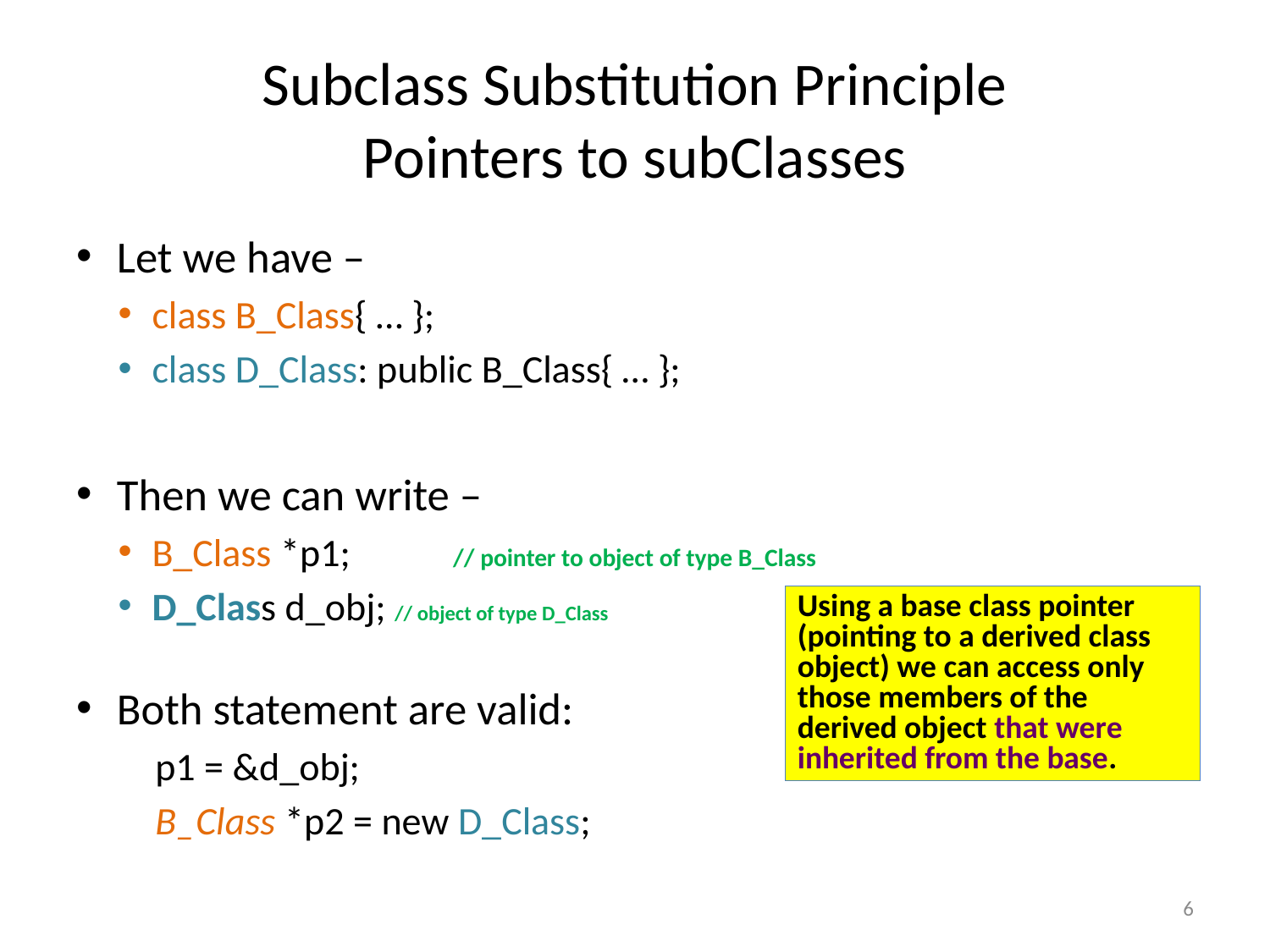

# Subclass Substitution Principle Pointers to subClasses
Let we have –
class B_Class{ … };
class D_Class: public B_Class{ … };

Then we can write –
B_Class *p1; 	// pointer to object of type B_Class
D_Class d_obj; // object of type D_Class

Both statement are valid:
    p1 = &d_obj;
    B_Class *p2 = new D_Class;
Using a base class pointer (pointing to a derived class object) we can access only those members of the derived object that were inherited from the base.
6